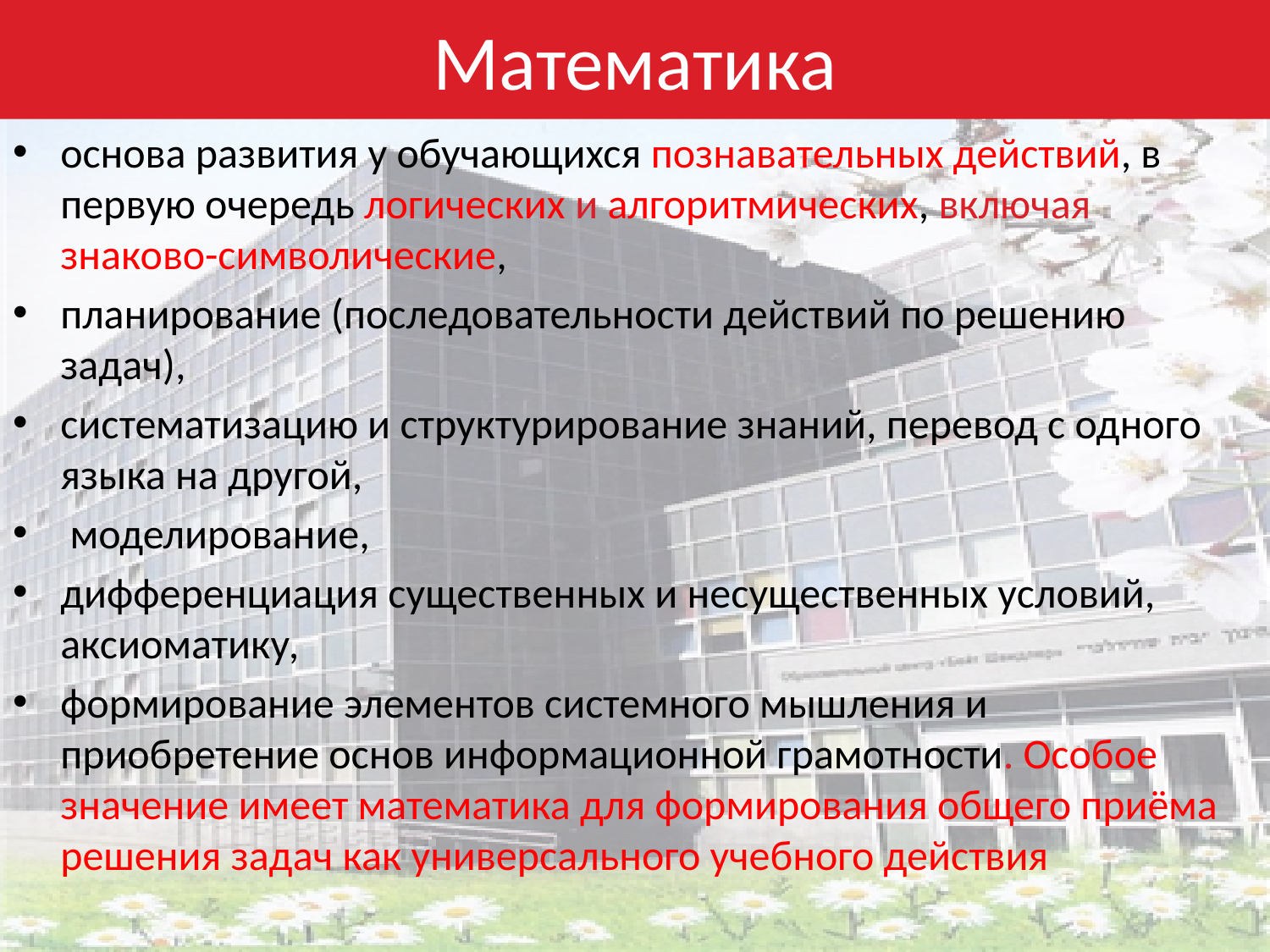

Математика
основа развития у обучающихся познавательных действий, в первую очередь логических и алгоритмических, включая знаково-символические,
планирование (последовательности действий по решению задач),
систематизацию и структурирование знаний, перевод с одного языка на другой,
 моделирование,
дифференциация существенных и несущественных условий, аксиоматику,
формирование элементов системного мышления и приобретение основ информационной грамотности. Особое значение имеет математика для формирования общего приёма решения задач как универсального учебного действия